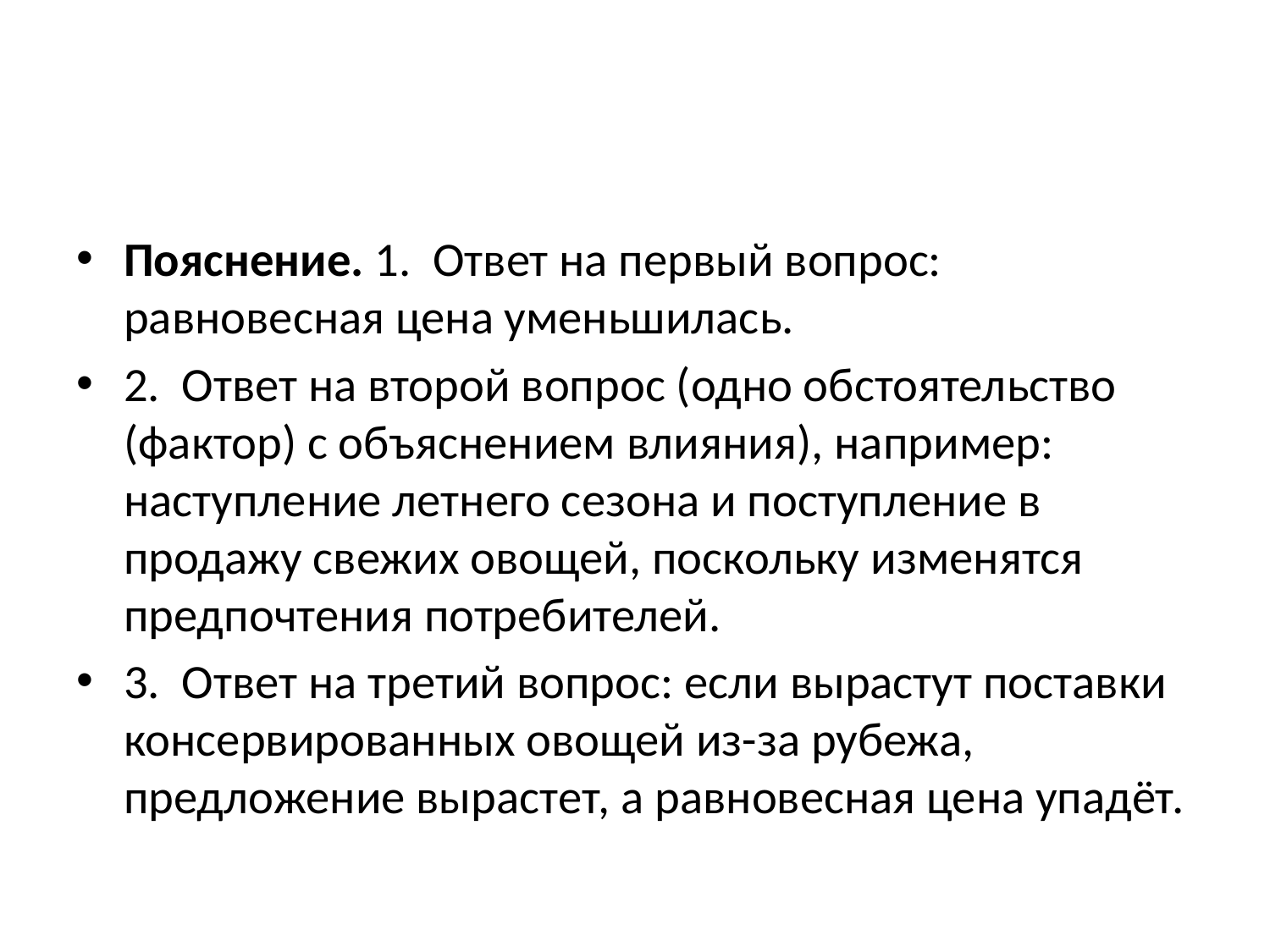

#
Пояснение. 1.  Ответ на первый вопрос: равновесная цена уменьшилась.
2.  Ответ на второй вопрос (одно обстоятельство (фактор) с объяснением влияния), например: наступление летнего сезона и поступление в продажу свежих овощей, поскольку изменятся предпочтения потребителей.
3.  Ответ на третий вопрос: если вырастут поставки консервированных овощей из-за рубежа, предложение вырастет, а равновесная цена упадёт.